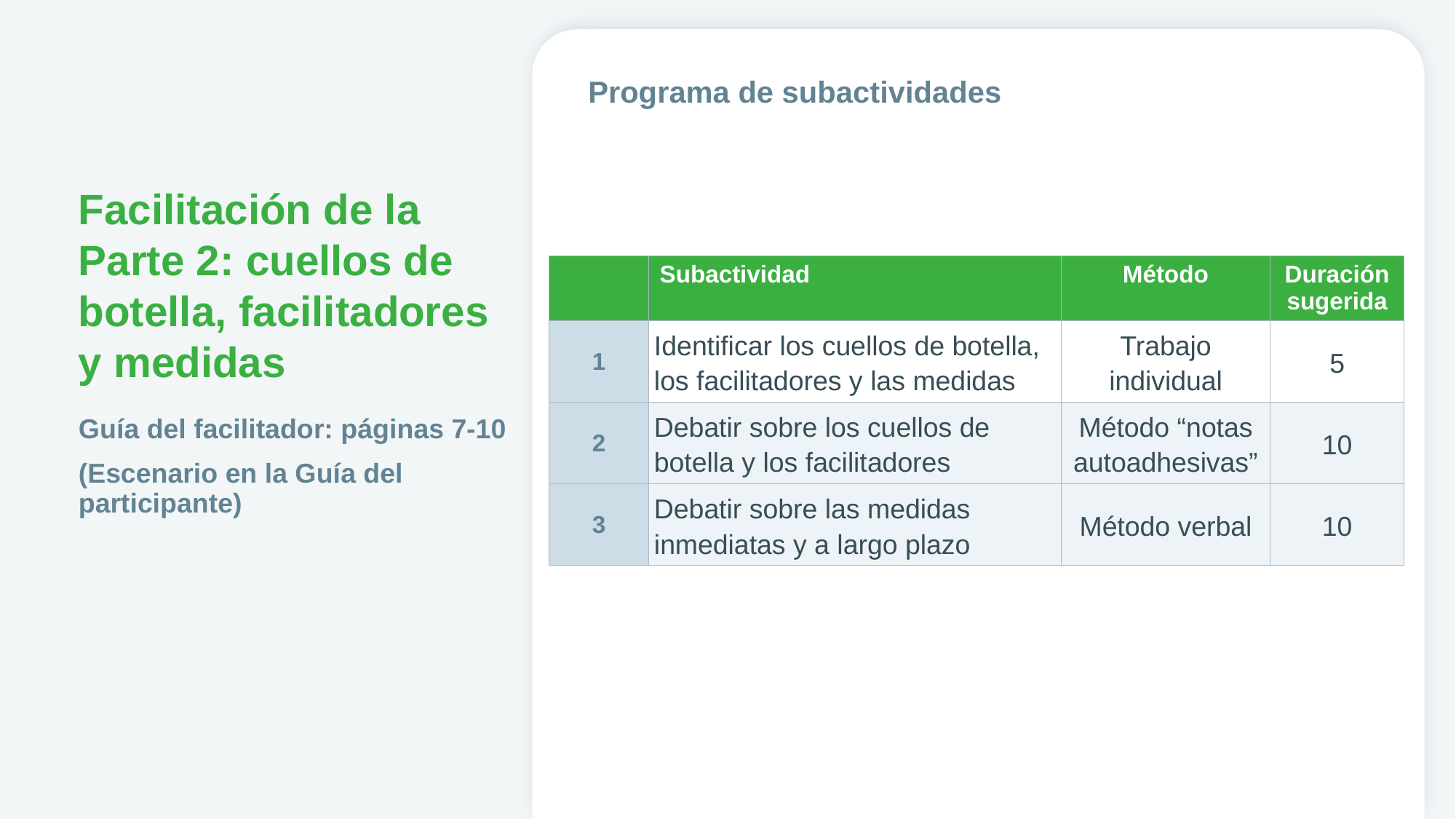

Programa de subactividades
# Facilitación de la Parte 2: cuellos de botella, facilitadores y medidas
|  | Subactividad | Método | Duración sugerida |
| --- | --- | --- | --- |
| 1 | Identificar los cuellos de botella, los facilitadores y las medidas | Trabajo individual | 5 |
| 2 | Debatir sobre los cuellos de botella y los facilitadores | Método “notas autoadhesivas” | 10 |
| 3 | Debatir sobre las medidas inmediatas y a largo plazo | Método verbal | 10 |
Guía del facilitador: páginas 7-10
(Escenario en la Guía del participante)